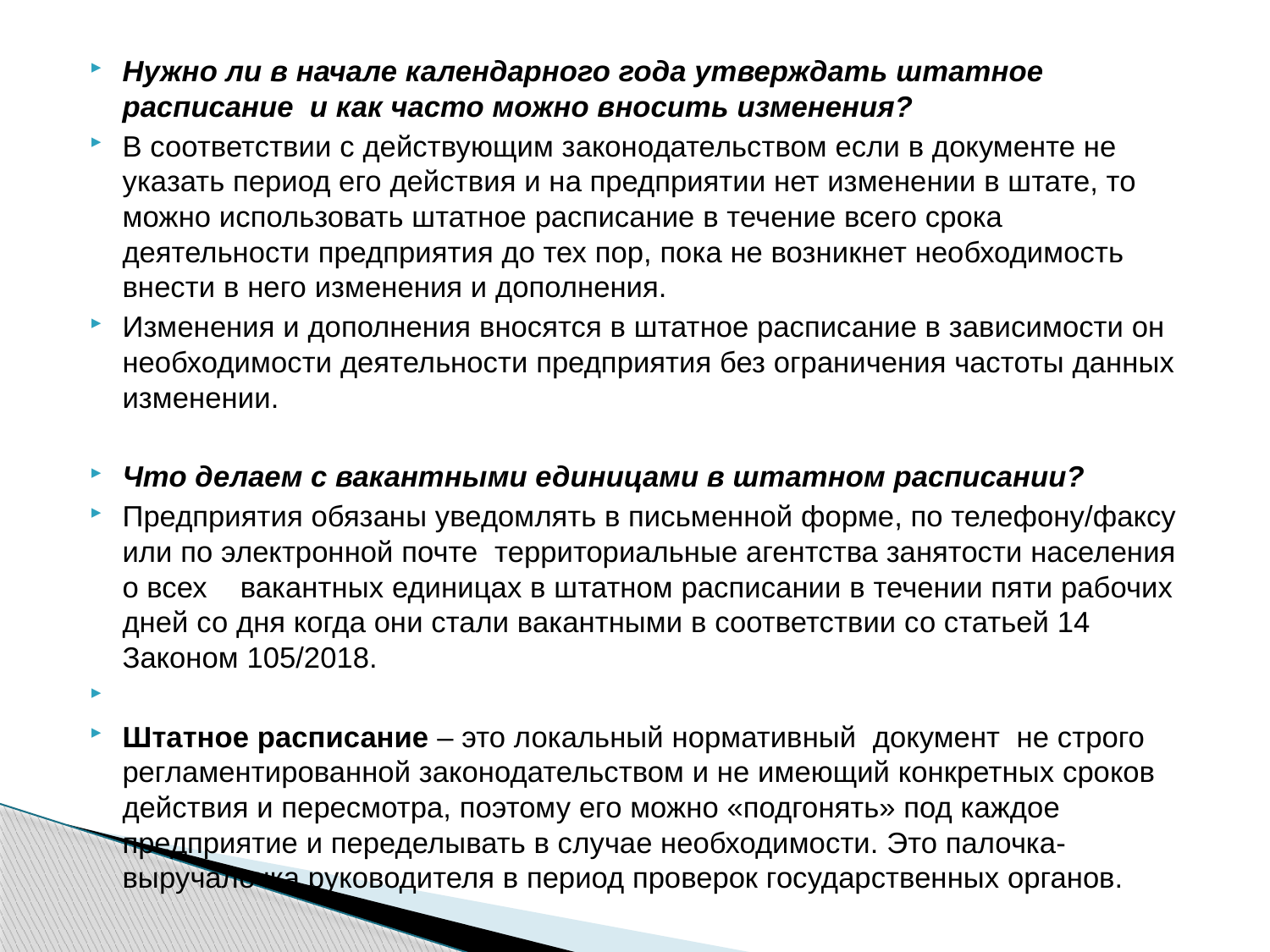

Нужно ли в начале календарного года утверждать штатное расписание  и как часто можно вносить изменения?
В соответствии с действующим законодательством если в документе не указать период его действия и на предприятии нет изменении в штате, то можно использовать штатное расписание в течение всего срока деятельности предприятия до тех пор, пока не возникнет необходимость внести в него изменения и дополнения.
Изменения и дополнения вносятся в штатное расписание в зависимости он необходимости деятельности предприятия без ограничения частоты данных изменении.

Что делаем с вакантными единицами в штатном расписании?
Предприятия обязаны уведомлять в письменной форме, по телефону/факсу или по электронной почте  территориальные агентства занятости населения о всех    вакантных единицах в штатном расписании в течении пяти рабочих дней со дня когда они стали вакантными в соответствии со статьей 14 Законом 105/2018.

Штатное расписание – это локальный нормативный  документ  не строго регламентированной законодательством и не имеющий конкретных сроков действия и пересмотра, поэтому его можно «подгонять» под каждое предприятие и переделывать в случае необходимости. Это палочка-выручалочка руководителя в период проверок государственных органов.